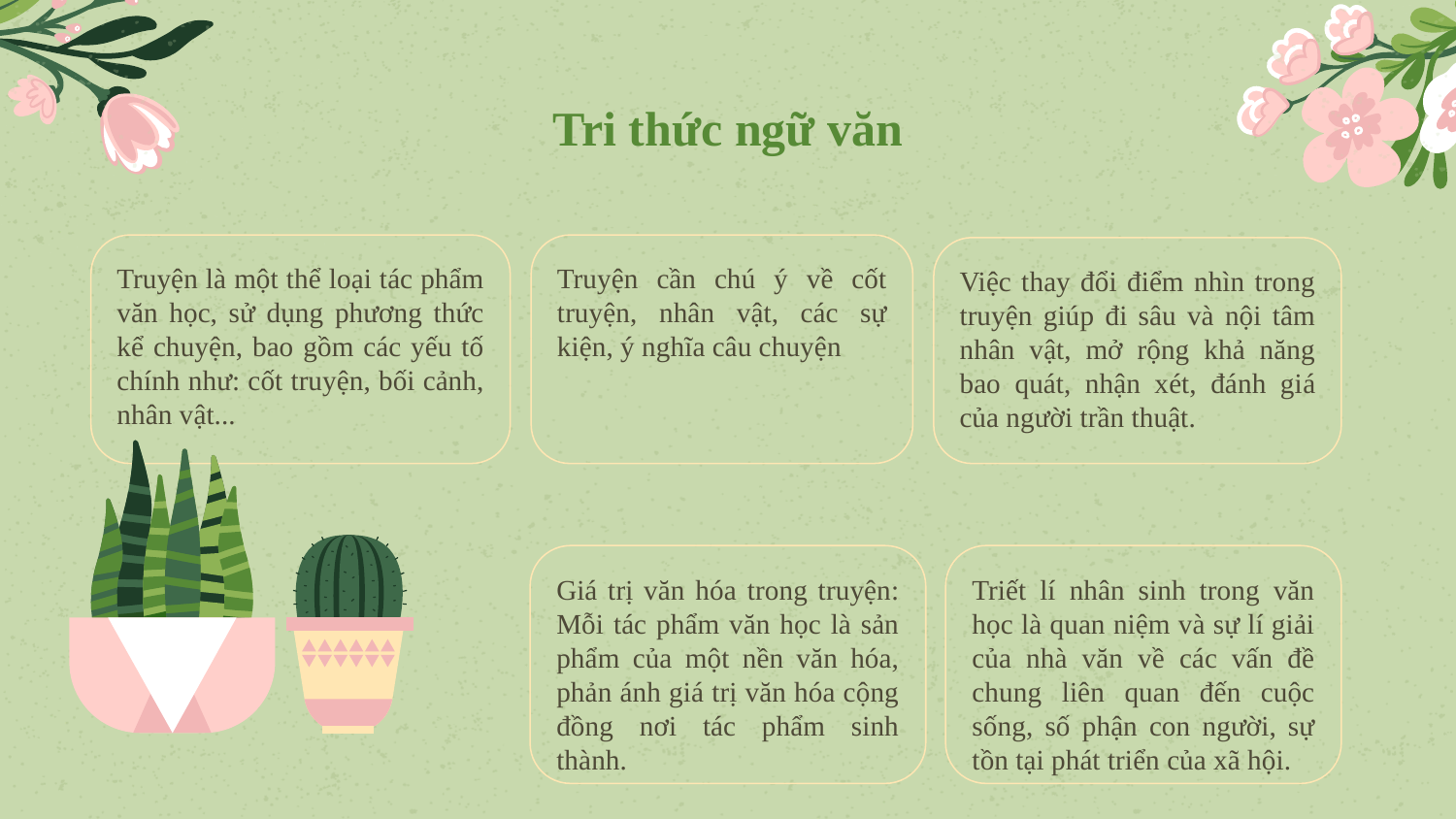

# Tri thức ngữ văn
Truyện là một thể loại tác phẩm văn học, sử dụng phương thức kể chuyện, bao gồm các yếu tố chính như: cốt truyện, bối cảnh, nhân vật...
Truyện cần chú ý về cốt truyện, nhân vật, các sự kiện, ý nghĩa câu chuyện
Việc thay đổi điểm nhìn trong truyện giúp đi sâu và nội tâm nhân vật, mở rộng khả năng bao quát, nhận xét, đánh giá của người trần thuật.

Giá trị văn hóa trong truyện: Mỗi tác phẩm văn học là sản phẩm của một nền văn hóa, phản ánh giá trị văn hóa cộng đồng nơi tác phẩm sinh thành.
Triết lí nhân sinh trong văn học là quan niệm và sự lí giải của nhà văn về các vấn đề chung liên quan đến cuộc sống, số phận con người, sự tồn tại phát triển của xã hội.